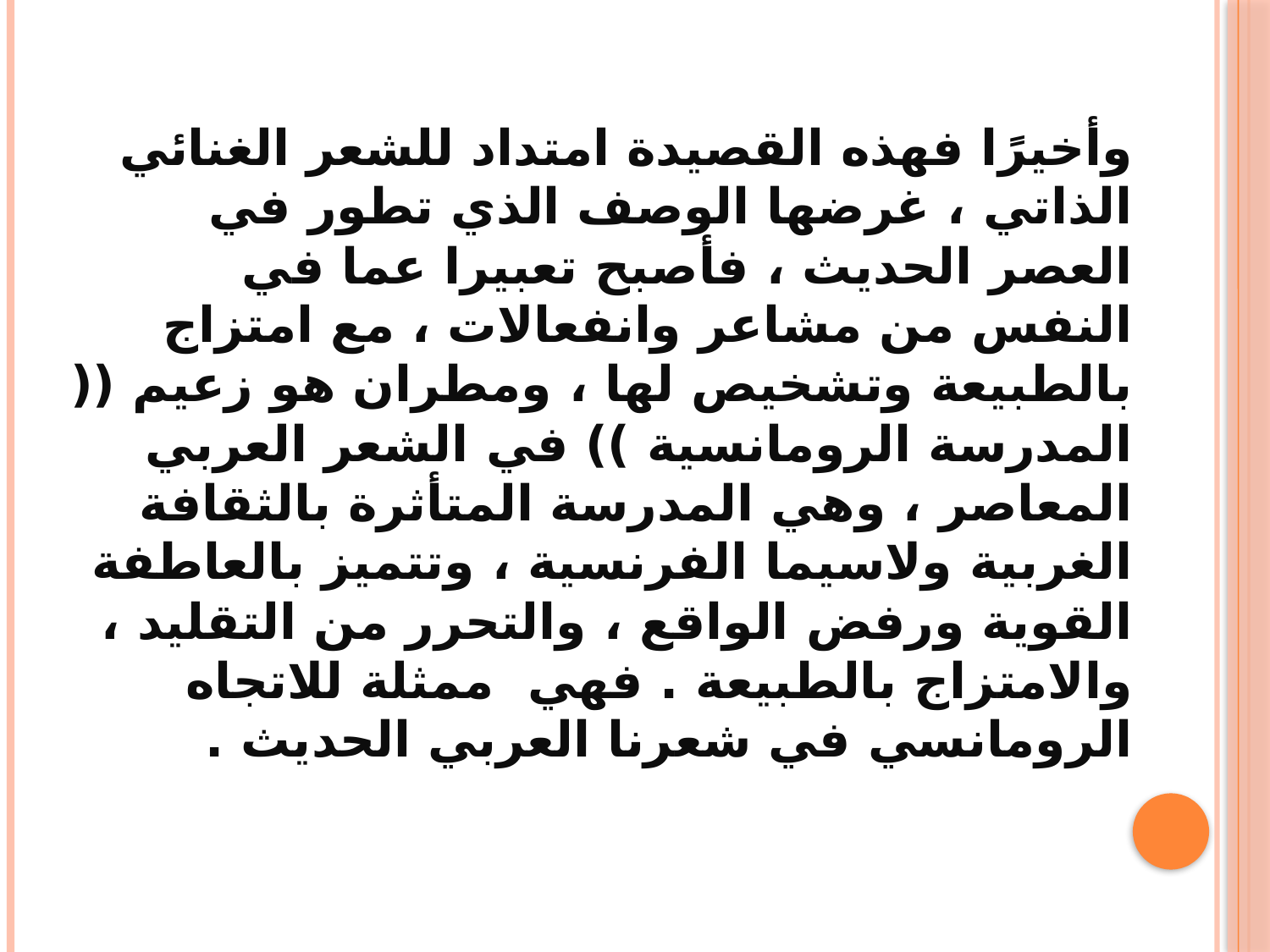

وأخيرًا فهذه القصيدة امتداد للشعر الغنائي الذاتي ، غرضها الوصف الذي تطور في العصر الحديث ، فأصبح تعبيرا عما في النفس من مشاعر وانفعالات ، مع امتزاج بالطبيعة وتشخيص لها ، ومطران هو زعيم (( المدرسة الرومانسية )) في الشعر العربي المعاصر ، وهي المدرسة المتأثرة بالثقافة الغربية ولاسيما الفرنسية ، وتتميز بالعاطفة القوية ورفض الواقع ، والتحرر من التقليد ، والامتزاج بالطبيعة . فهي  ممثلة للاتجاه الرومانسي في شعرنا العربي الحديث .